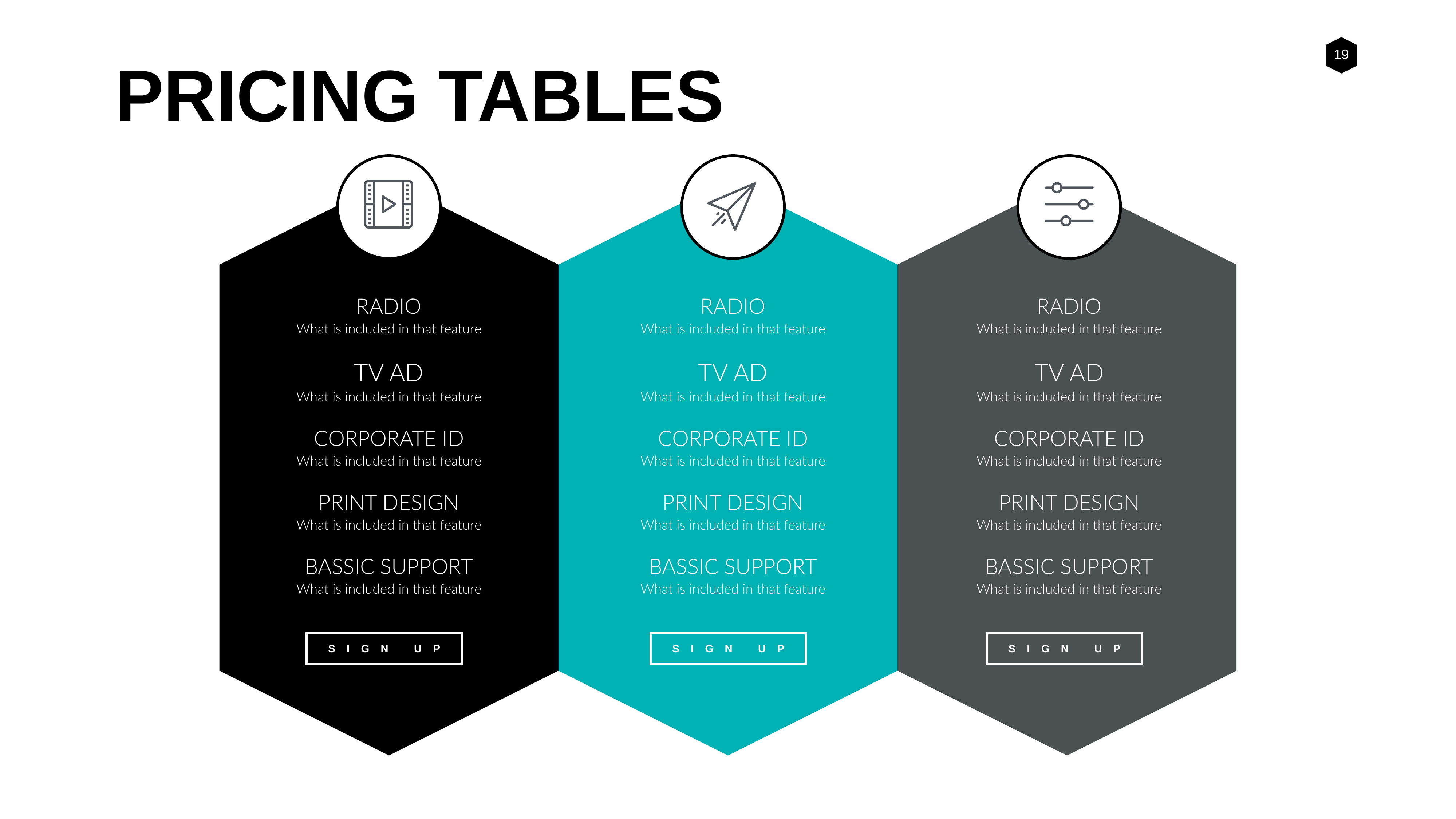

PRICING TABLES

RADIO
What is included in that feature

TV AD
What is included in that feature

CORPORATE ID
What is included in that feature

PRINT DESIGN
What is included in that feature

BASSIC SUPPORT
What is included in that feature
RADIO
What is included in that feature

TV AD
What is included in that feature

CORPORATE ID
What is included in that feature

PRINT DESIGN
What is included in that feature

BASSIC SUPPORT
What is included in that feature
RADIO
What is included in that feature

TV AD
What is included in that feature

CORPORATE ID
What is included in that feature

PRINT DESIGN
What is included in that feature

BASSIC SUPPORT
What is included in that feature

SIGN UP

SIGN UP

SIGN UP